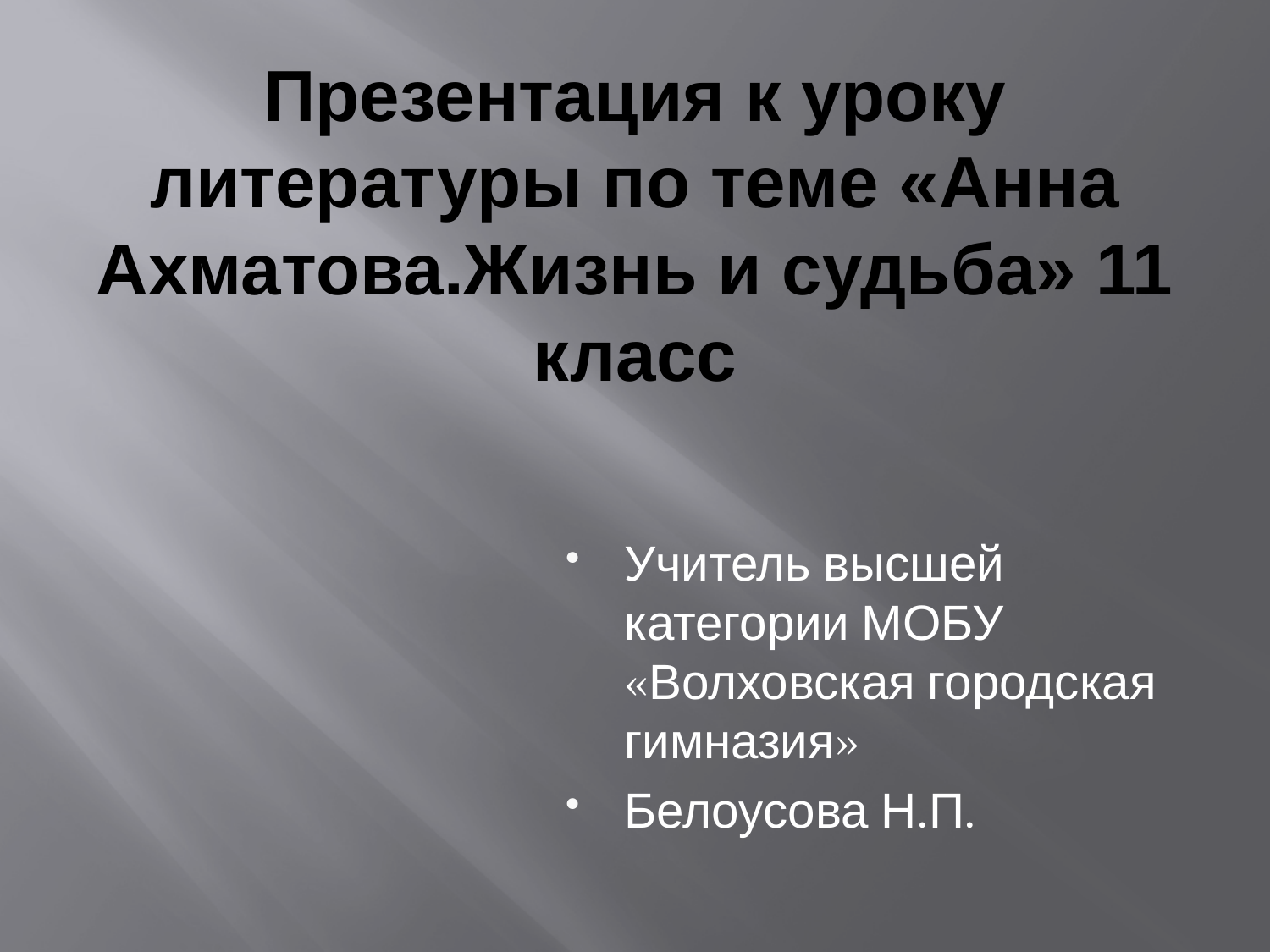

# Презентация к уроку литературы по теме «Анна Ахматова.Жизнь и судьба» 11 класс
Учитель высшей категории МОБУ «Волховская городская гимназия»
Белоусова Н.П.